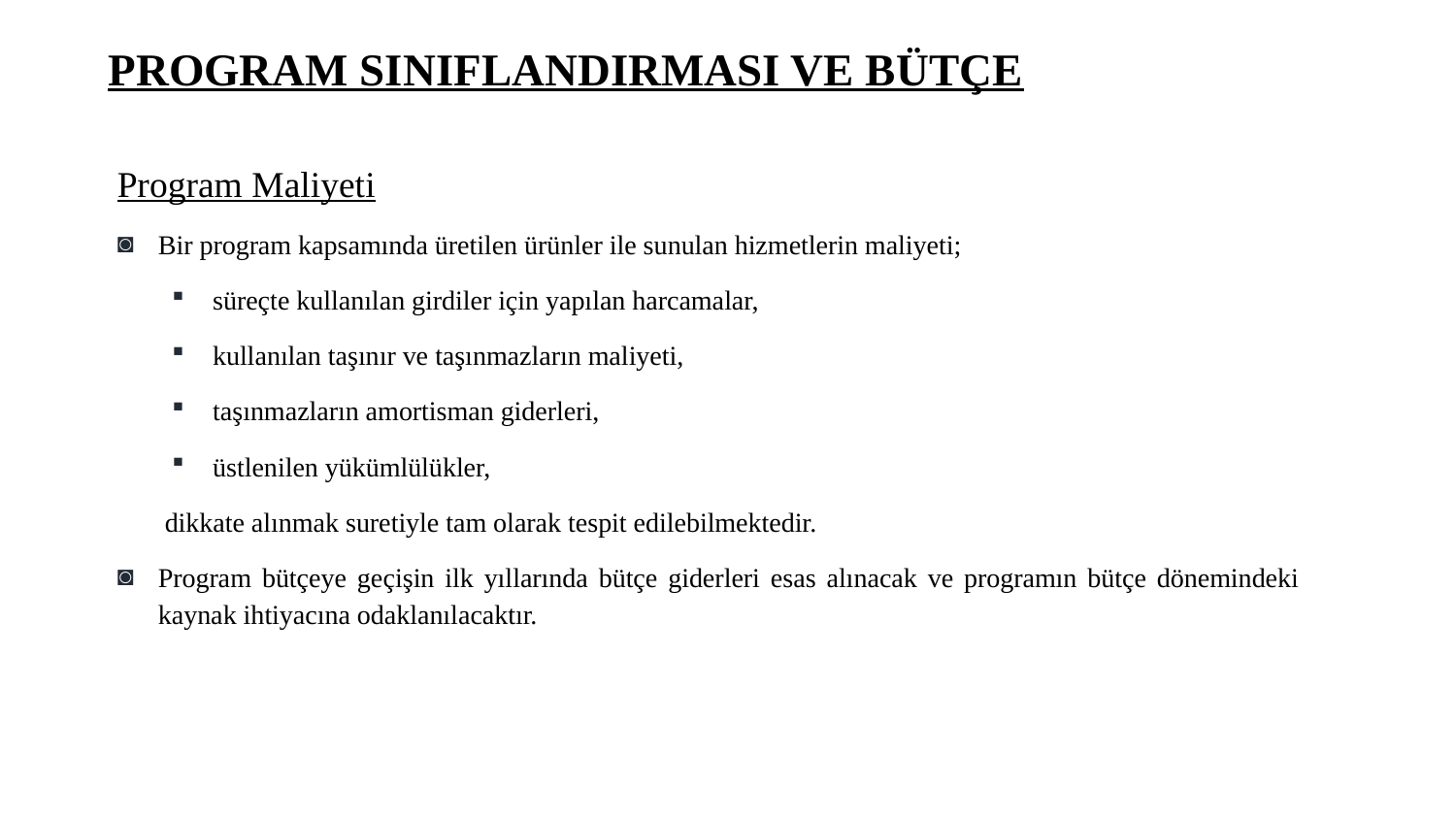

PROGRAM SINIFLANDIRMASI VE BÜTÇE
Program Maliyeti
Bir program kapsamında üretilen ürünler ile sunulan hizmetlerin maliyeti;
süreçte kullanılan girdiler için yapılan harcamalar,
kullanılan taşınır ve taşınmazların maliyeti,
taşınmazların amortisman giderleri,
üstlenilen yükümlülükler,
       dikkate alınmak suretiyle tam olarak tespit edilebilmektedir.
Program bütçeye geçişin ilk yıllarında bütçe giderleri esas alınacak ve programın bütçe dönemindeki kaynak ihtiyacına odaklanılacaktır.